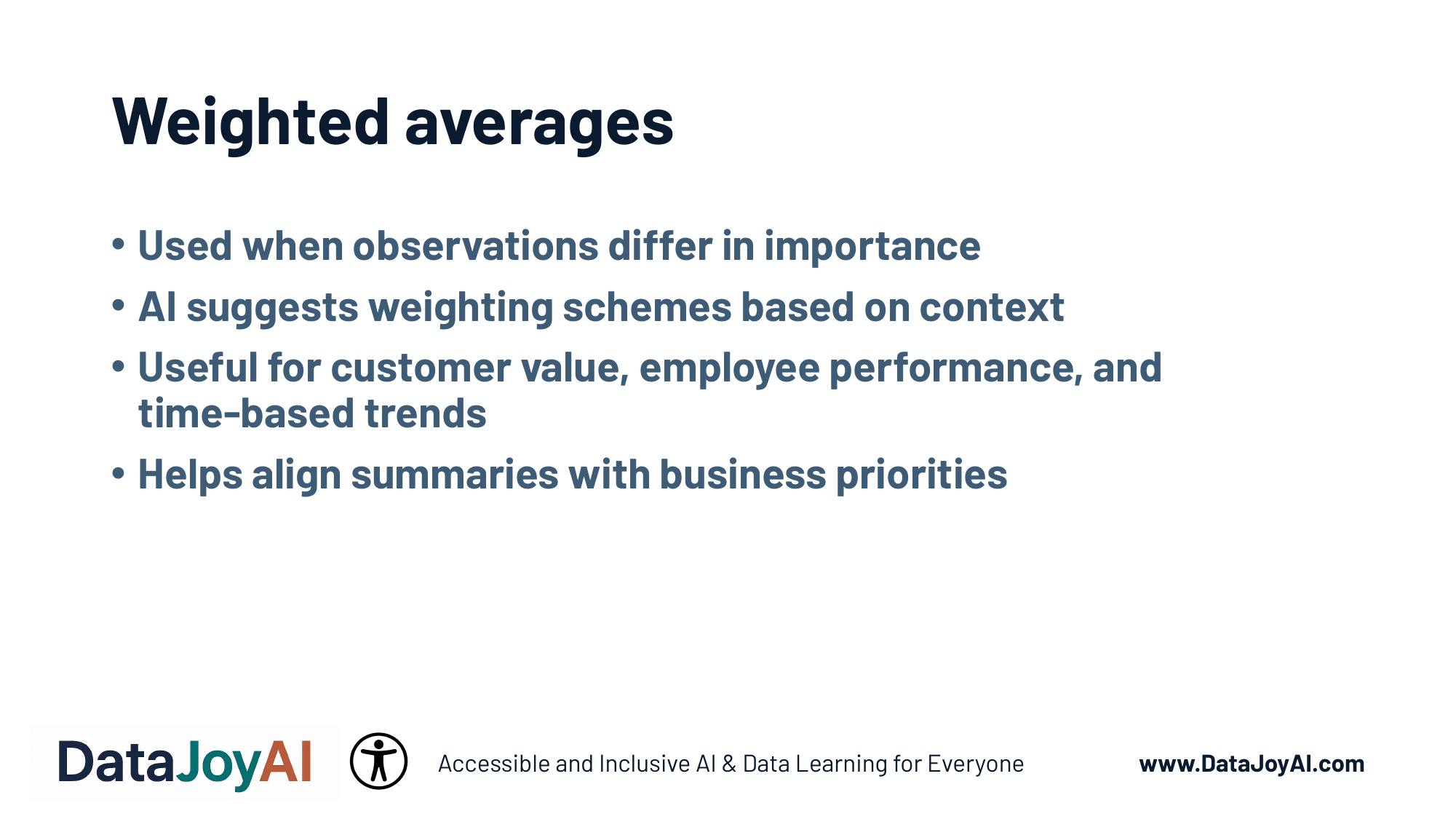

# Weighted averages
Used when observations differ in importance
AI suggests weighting schemes based on context
Useful for customer value, employee performance, and time‑based trends
Helps align summaries with business priorities